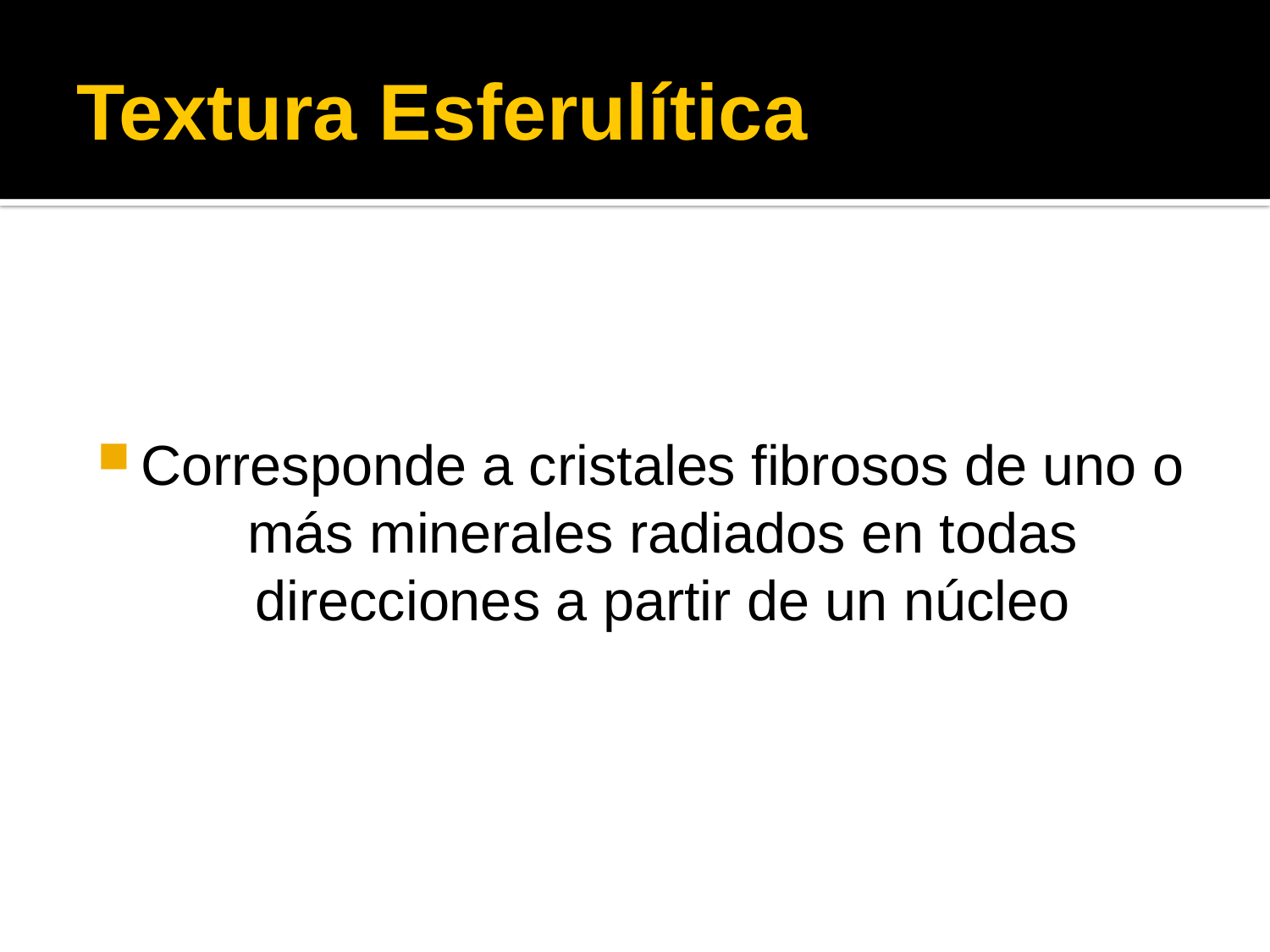

# Textura Esferulítica
Corresponde a cristales fibrosos de uno o más minerales radiados en todas direcciones a partir de un núcleo